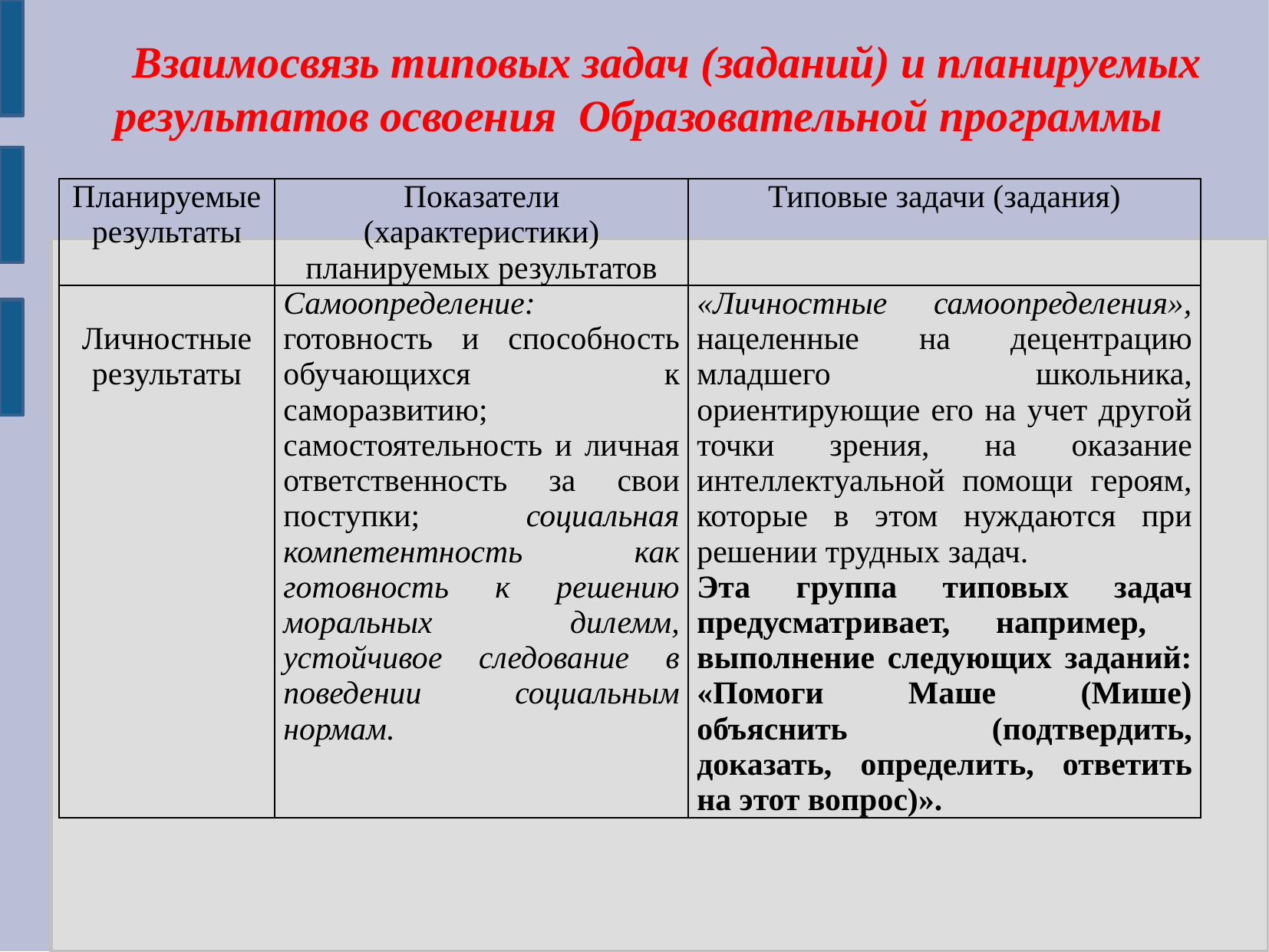

Взаимосвязь типовых задач (заданий) и планируемых результатов освоения  Образовательной программы

| Планируемые результаты | Показатели (характеристики) планируемых результатов | Типовые задачи (задания) |
| --- | --- | --- |
| Личностные результаты | Самоопределение: готовность и способность обучающихся к саморазвитию; самостоятельность и личная ответственность за свои поступки; социальная компетентность как готовность к решению моральных дилемм, устойчивое следование в поведении социальным нормам. | «Личностные самоопределения», нацеленные на децентрацию младшего школьника, ориентирующие его на учет другой точки зрения, на оказание интеллектуальной помощи героям, которые в этом нуждаются при решении трудных задач. Эта группа типовых задач предусматривает, например, выполнение следующих заданий: «Помоги Маше (Мише) объяснить (подтвердить, доказать, определить, ответить на этот вопрос)». |